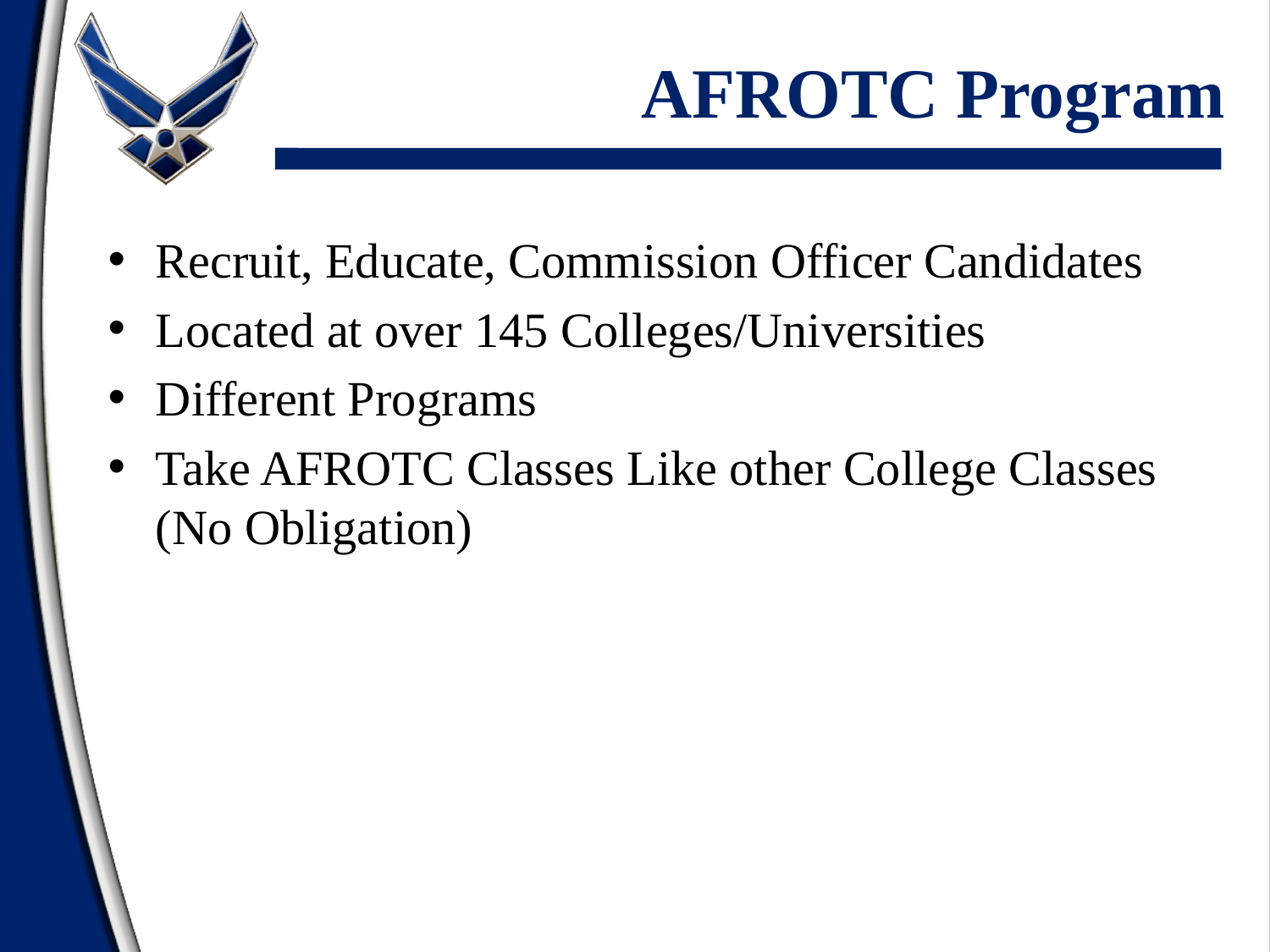

# AFROTC Program
Recruit, Educate, Commission Officer Candidates
Located at over 145 Colleges/Universities
Different Programs
Take AFROTC Classes Like other College Classes (No Obligation)